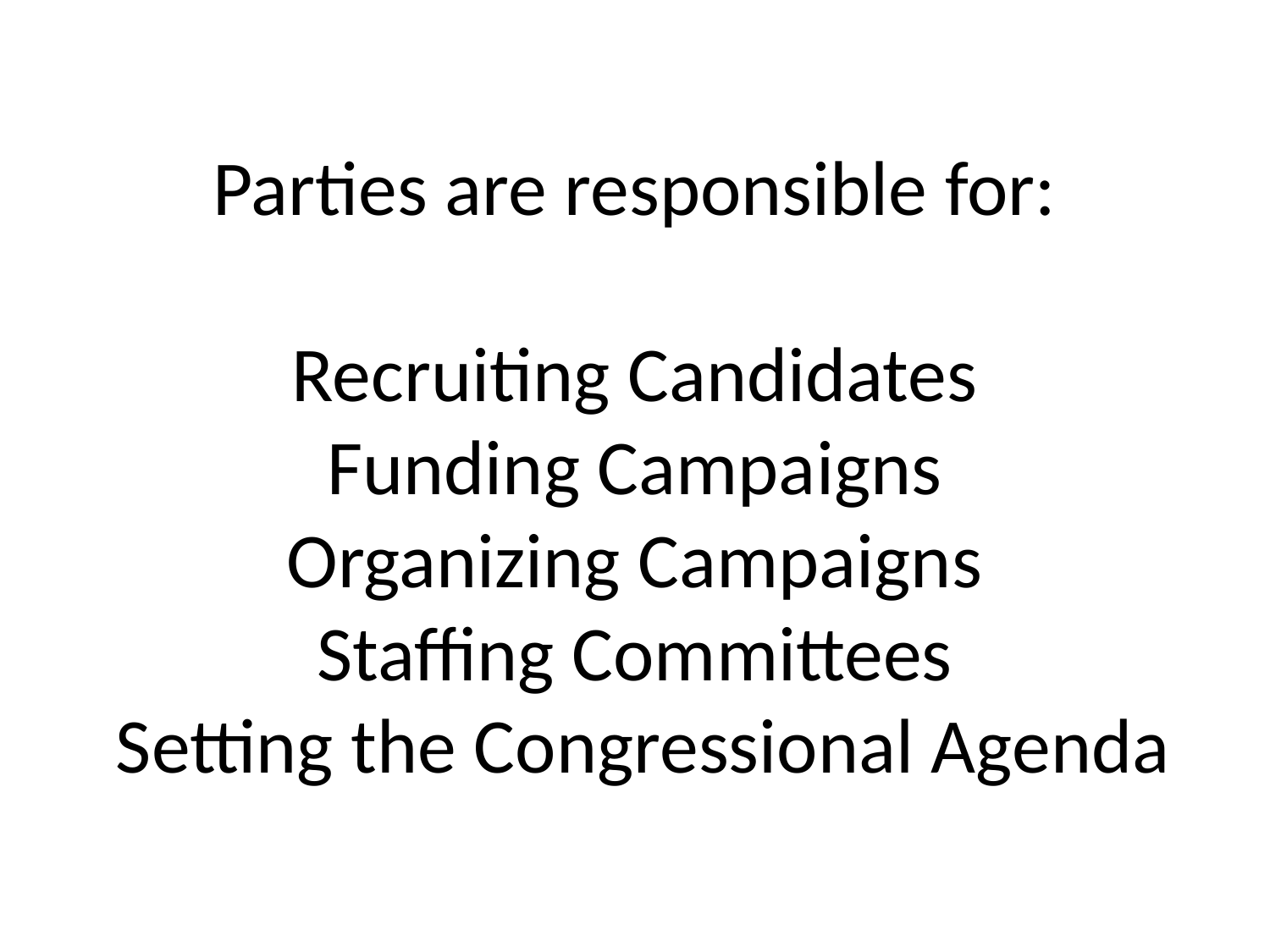

# Parties are responsible for: Recruiting Candidates Funding Campaigns Organizing Campaigns Staffing Committees Setting the Congressional Agenda